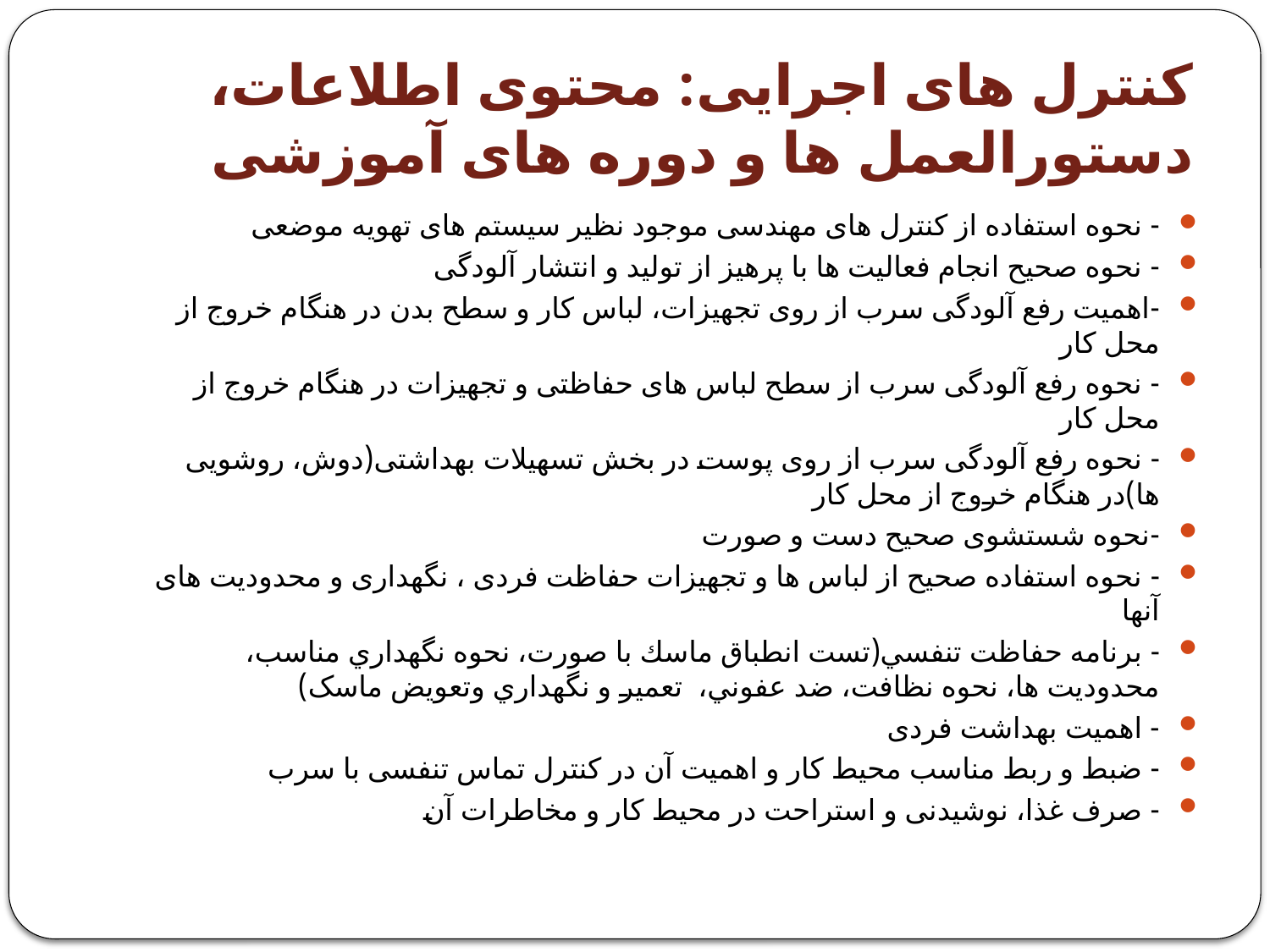

# کنترل های اجرایی: محتوی اطلاعات، دستورالعمل ها و دوره های آموزشی
- نحوه استفاده از کنترل های مهندسی موجود نظیر سیستم های تهویه موضعی
- نحوه صحیح انجام فعالیت ها با پرهیز از تولید و انتشار آلودگی
-اهمیت رفع آلودگی سرب از روی تجهیزات، لباس کار و سطح بدن در هنگام خروج از محل کار
- نحوه رفع آلودگی سرب از سطح لباس های حفاظتی و تجهیزات در هنگام خروج از محل کار
- نحوه رفع آلودگی سرب از روی پوست در بخش تسهیلات بهداشتی(دوش، روشویی ها)در هنگام خروج از محل کار
-نحوه شستشوی صحیح دست و صورت
- نحوه استفاده صحیح از لباس ها و تجهیزات حفاظت فردی ، نگهداری و محدودیت های آنها
- برنامه حفاظت تنفسي(تست انطباق ماسك با صورت، نحوه نگهداري مناسب، محدوديت ها، نحوه نظافت، ضد عفوني،  تعمير و نگهداري وتعويض ماسک)
- اهمیت بهداشت فردی
- ضبط و ربط مناسب محیط کار و اهمیت آن در کنترل تماس تنفسی با سرب
- صرف غذا، نوشیدنی و استراحت در محیط کار و مخاطرات آن